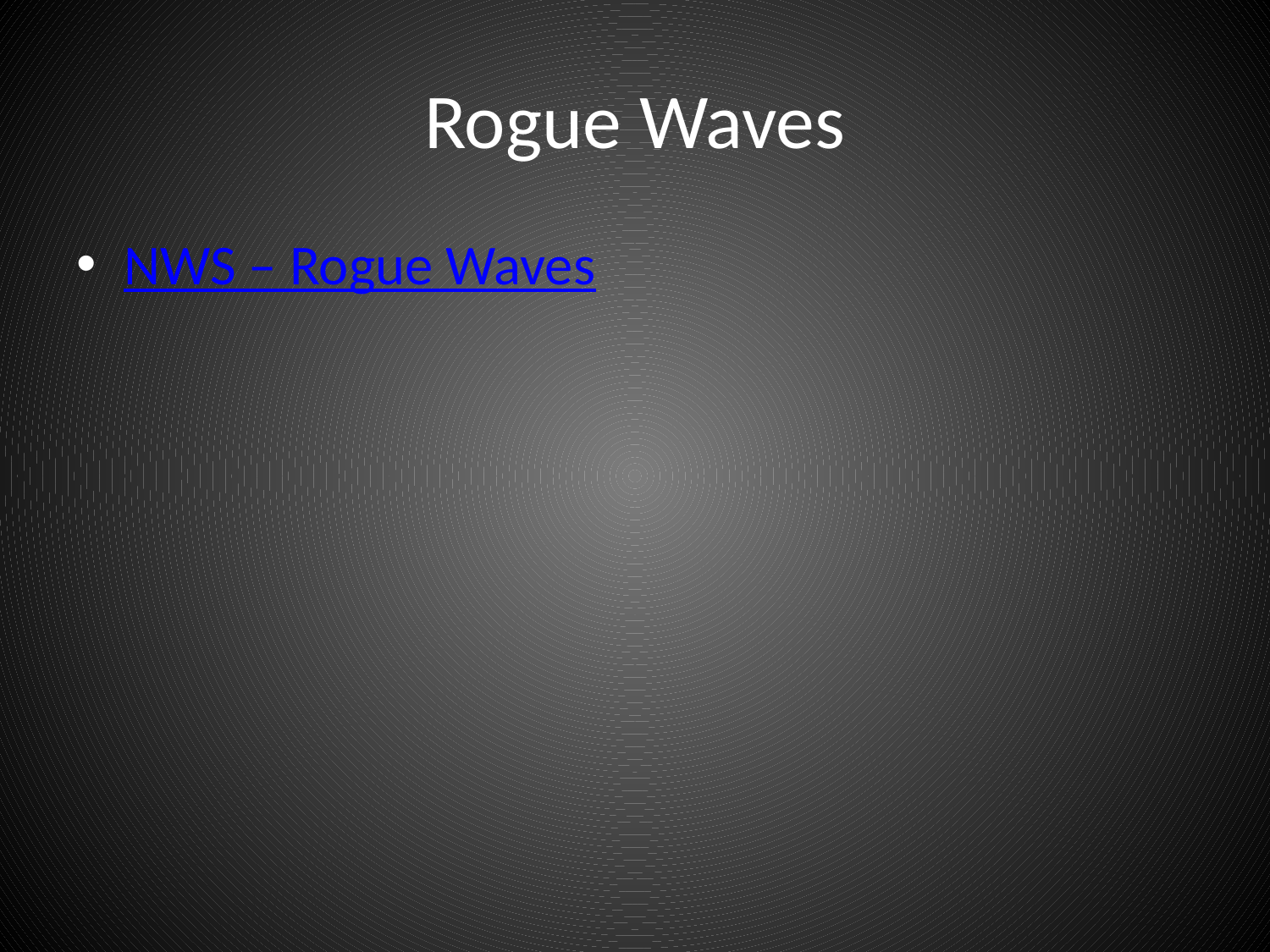

# Rogue Waves
NWS – Rogue Waves